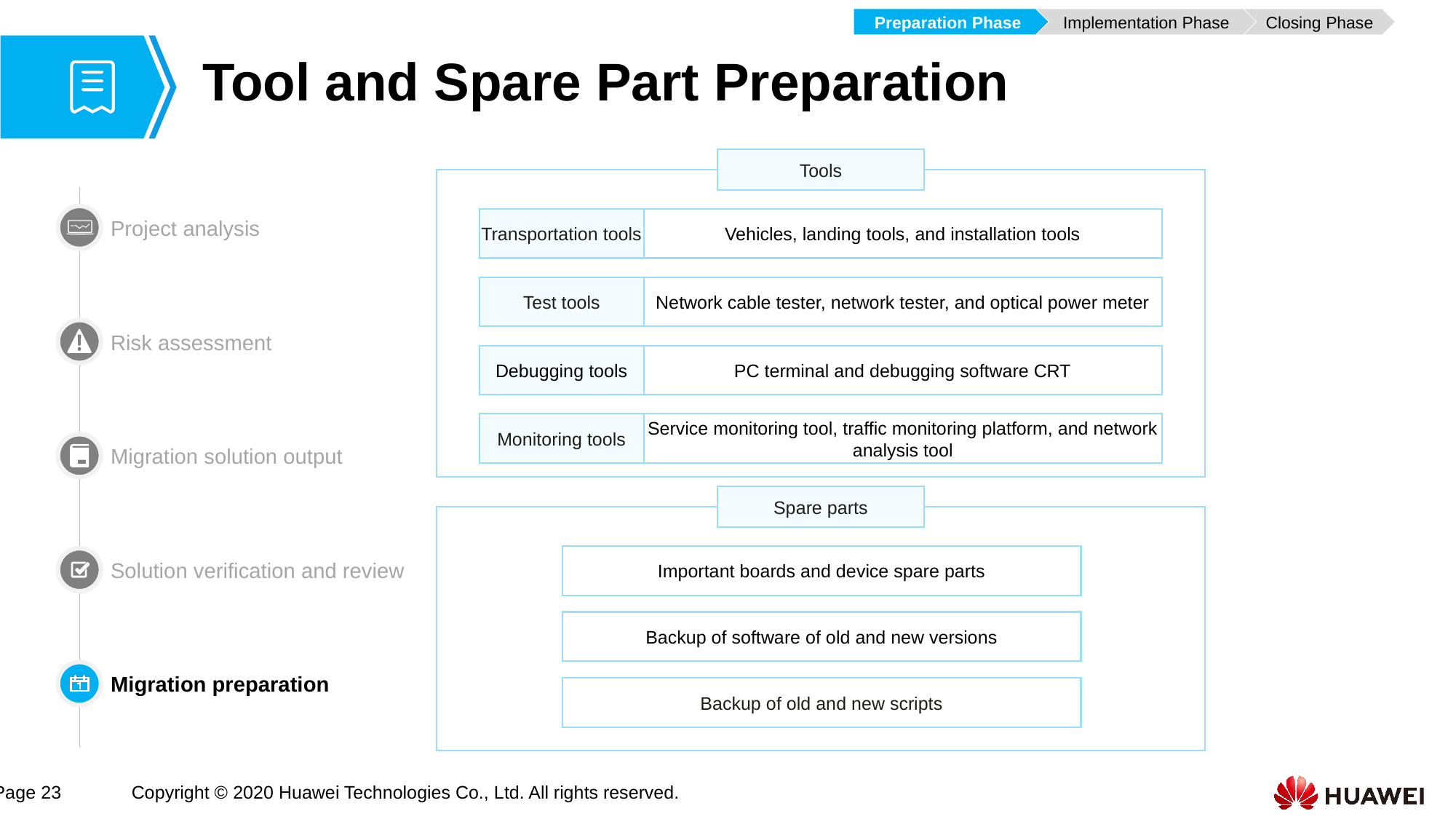

Preparation Phase
Implementation Phase
Closing Phase
# Tool and Spare Part Preparation
Tools

Project analysis

Transportation tools
Vehicles, landing tools, and installation tools
Test tools
Network cable tester, network tester, and optical power meter
Debugging tools
PC terminal and debugging software CRT
Monitoring tools
Service monitoring tool, traffic monitoring platform, and network analysis tool
Risk assessment

Migration solution output

Spare parts

Solution verification and review
Important boards and device spare parts

Backup of software of old and new versions
Migration preparation

Backup of old and new scripts